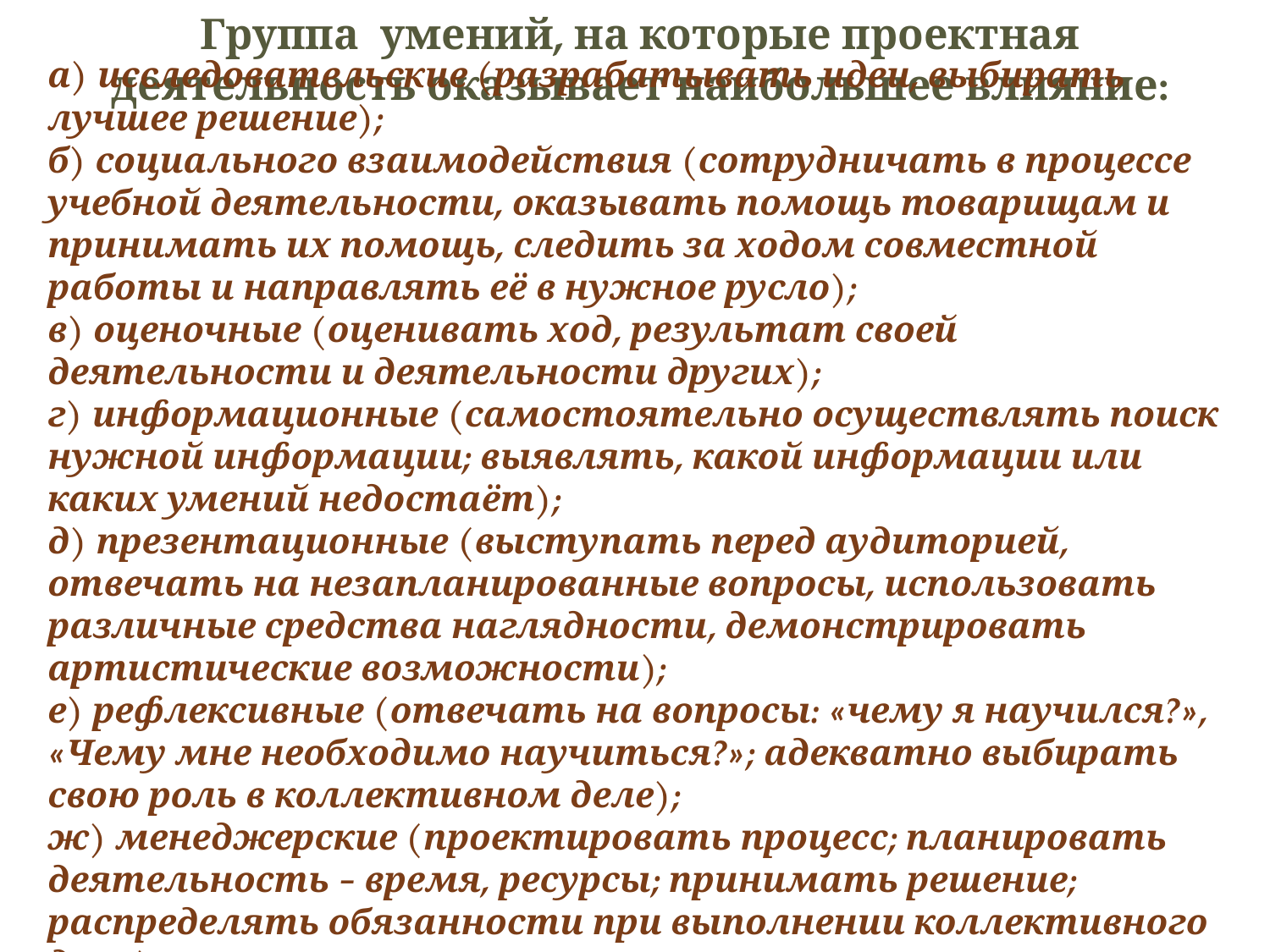

Группа  умений, на которые проектная деятельность оказывает наибольшее влияние:
а) исследовательские (разрабатывать идеи, выбирать лучшее решение);
б) социального взаимодействия (сотрудничать в процессе учебной деятельности, оказывать помощь товарищам и принимать их помощь, следить за ходом совместной работы и направлять её в нужное русло);
в) оценочные (оценивать ход, результат своей деятельности и деятельности других);
г) информационные (самостоятельно осуществлять поиск нужной информации; выявлять, какой информации или каких умений недостаёт);
д) презентационные (выступать перед аудиторией, отвечать на незапланированные вопросы, использовать различные средства наглядности, демонстрировать артистические возможности);
е) рефлексивные (отвечать на вопросы: «чему я научился?», «Чему мне необходимо научиться?»; адекватно выбирать свою роль в коллективном деле);
ж) менеджерские (проектировать процесс; планировать деятельность – время, ресурсы; принимать решение; распределять обязанности при выполнении коллективного дела).